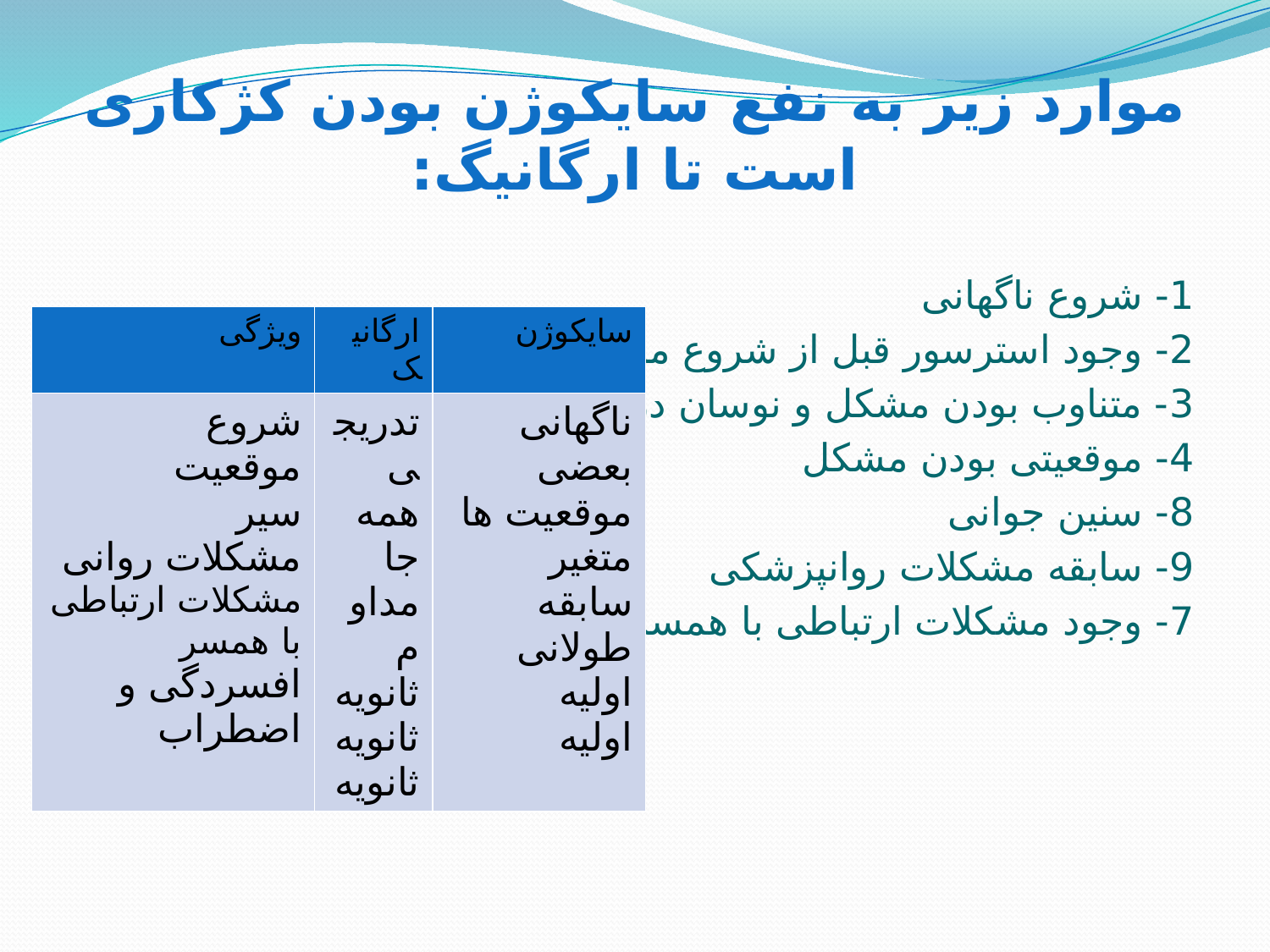

# موارد زیر به نفع سایکوژن بودن کژکاری است تا ارگانیگ:
1- شروع ناگهانی
2- وجود استرسور قبل از شروع مشکل
3- متناوب بودن مشکل و نوسان در شدت مشکل
4- موقعیتی بودن مشکل
8- سنین جوانی
9- سابقه مشکلات روانپزشکی
7- وجود مشکلات ارتباطی با همسر
| ویژگی | ارگانیک | سایکوژن |
| --- | --- | --- |
| شروع موقعیت سیر مشکلات روانی مشکلات ارتباطی با همسر افسردگی و اضطراب | تدریجی همه جا مداوم ثانویه ثانویه ثانویه | ناگهانی بعضی موقعیت ها متغیر سابقه طولانی اولیه اولیه |